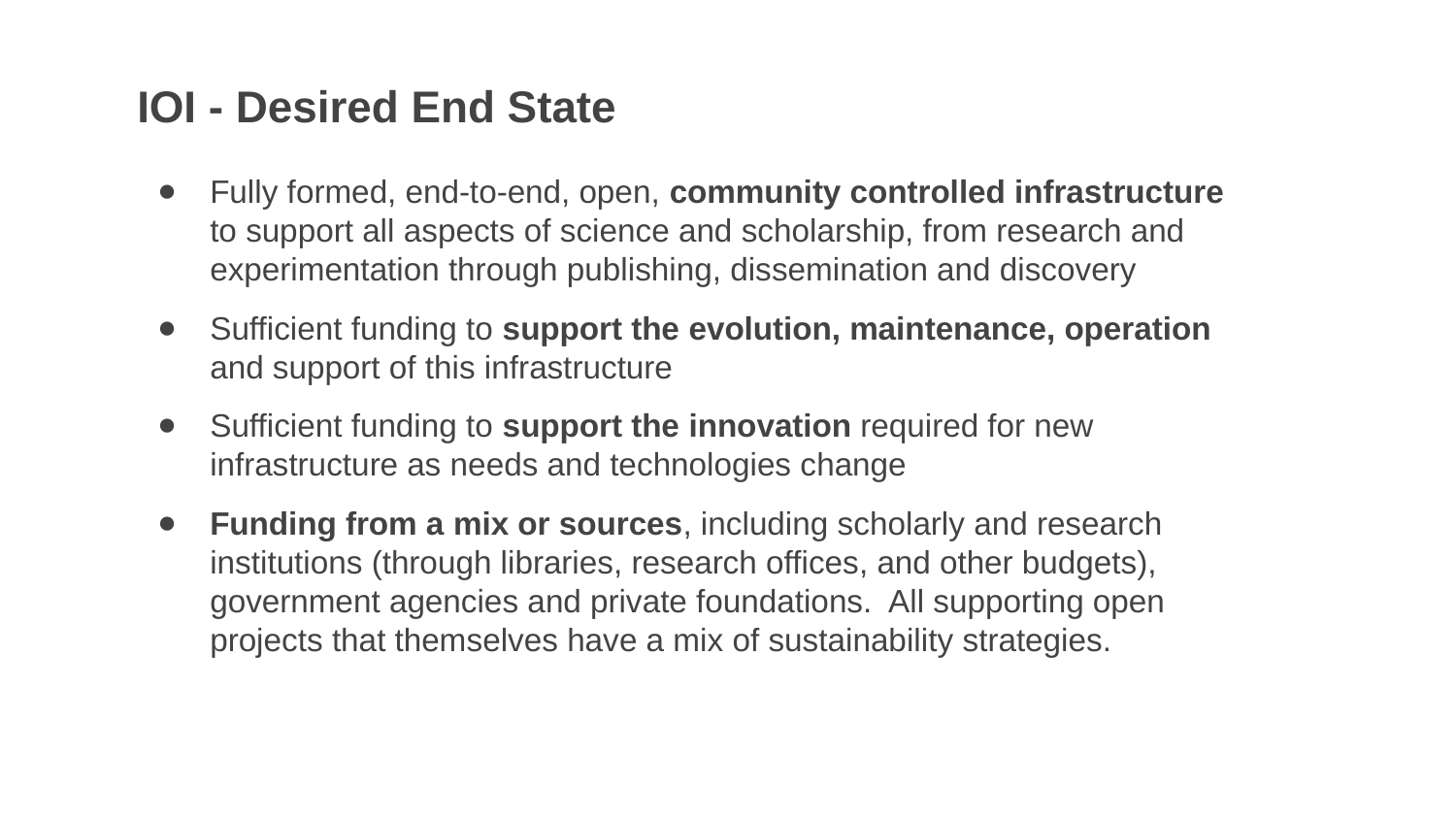

# IOI - Desired End State
Fully formed, end-to-end, open, community controlled infrastructure to support all aspects of science and scholarship, from research and experimentation through publishing, dissemination and discovery
Sufficient funding to support the evolution, maintenance, operation and support of this infrastructure
Sufficient funding to support the innovation required for new infrastructure as needs and technologies change
Funding from a mix or sources, including scholarly and research institutions (through libraries, research offices, and other budgets), government agencies and private foundations.  All supporting open projects that themselves have a mix of sustainability strategies.